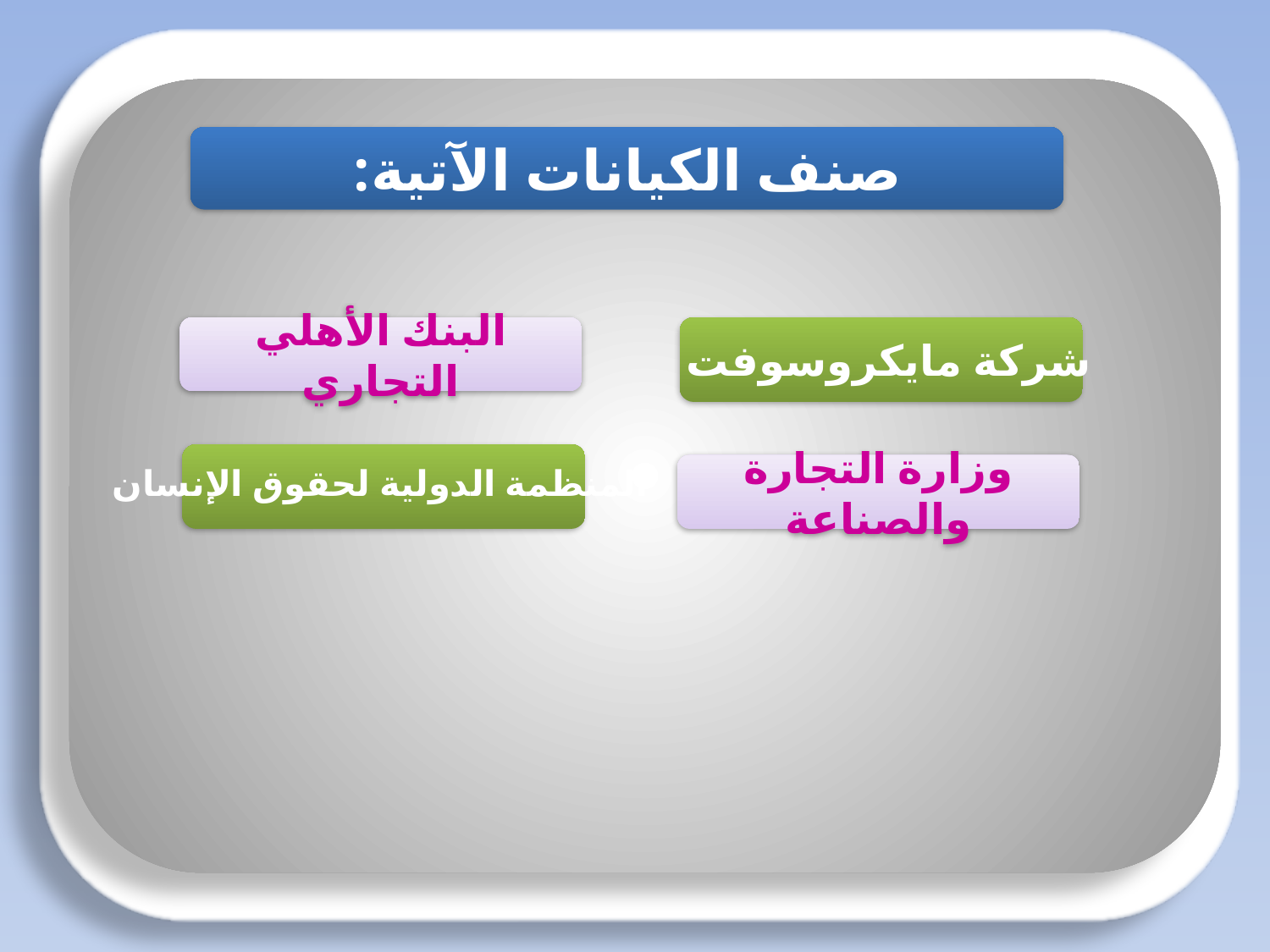

صنف الكيانات الآتية:
#
البنك الأهلي التجاري

أسواق بندة
شركة مايكروسوفت

المنظمة الدولية لحقوق الإنسان
وزارة التجارة والصناعة

اعداد / أ. غادة الرشيد